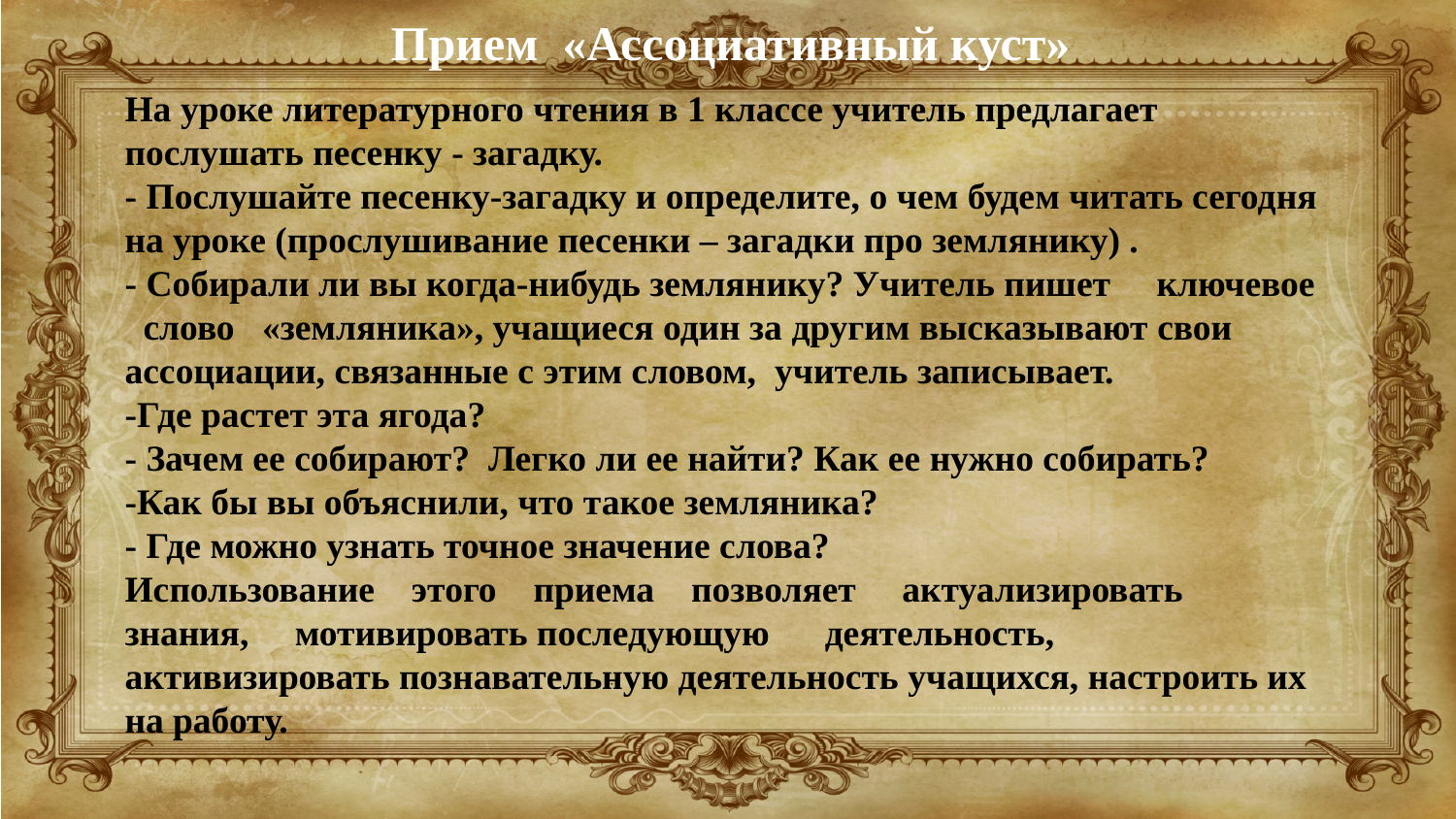

Прием  «Ассоциативный куст»
На уроке литературного чтения в 1 классе учитель предлагает послушать песенку - загадку.
- Послушайте песенку-загадку и определите, о чем будем читать сегодня на уроке (прослушивание песенки – загадки про землянику) .
- Собирали ли вы когда-нибудь землянику? Учитель пишет     ключевое     слово   «земляника», учащиеся один за другим высказывают свои ассоциации, связанные с этим словом,  учитель записывает.
-Где растет эта ягода?
- Зачем ее собирают?  Легко ли ее найти? Как ее нужно собирать?
-Как бы вы объяснили, что такое земляника?
- Где можно узнать точное значение слова?
Использование    этого    приема    позволяет     актуализировать    знания,     мотивировать последующую      деятельность,    активизировать познавательную деятельность учащихся, настроить их на работу.